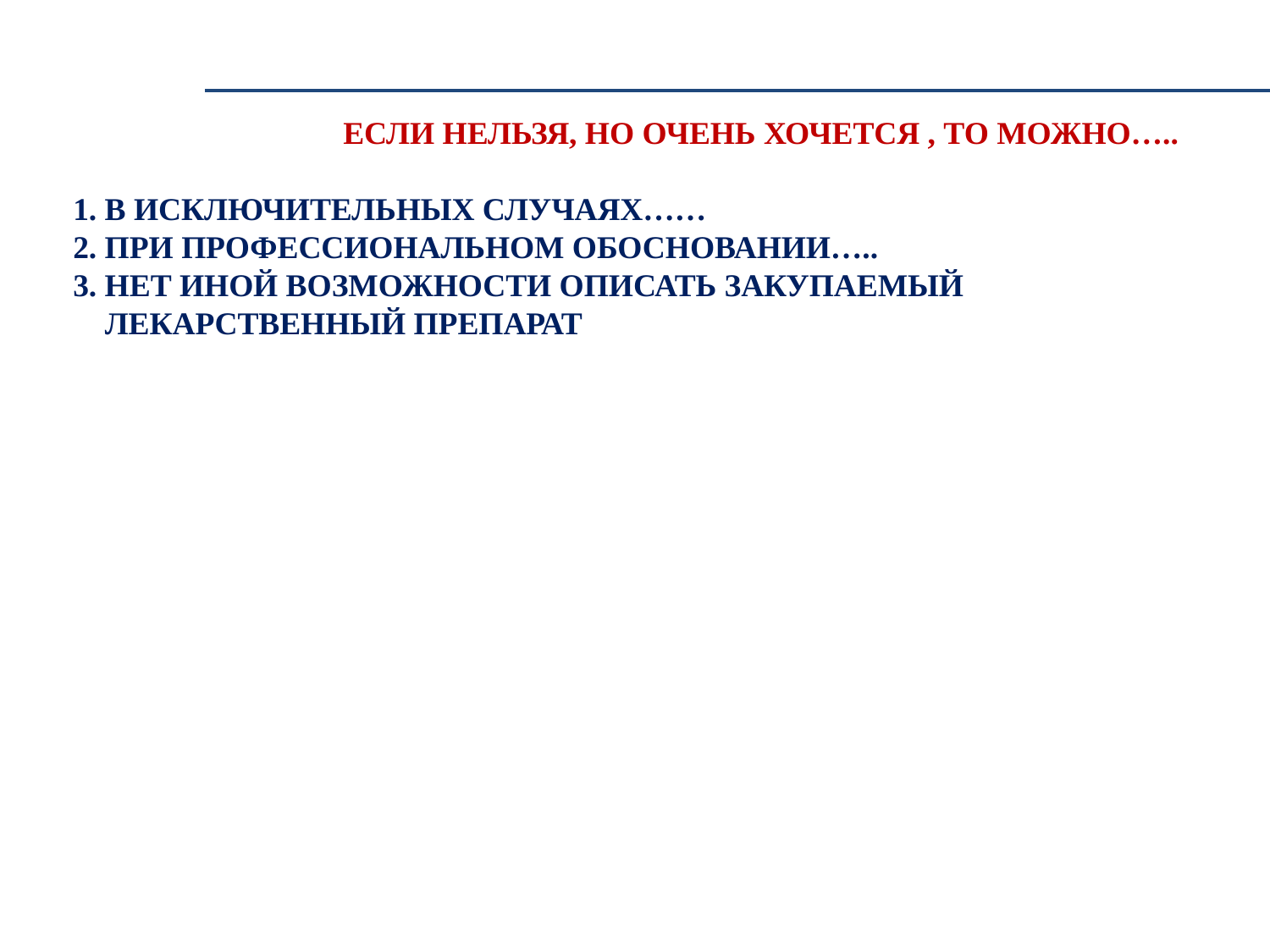

ЕСЛИ НЕЛЬЗЯ, НО ОЧЕНЬ ХОЧЕТСЯ , ТО МОЖНО…..

       1. В ИСКЛЮЧИТЕЛЬНЫХ СЛУЧАЯХ……
       2. ПРИ ПРОФЕССИОНАЛЬНОМ ОБОСНОВАНИИ…..
       3. НЕТ ИНОЙ ВОЗМОЖНОСТИ ОПИСАТЬ ЗАКУПАЕМЫЙ
           ЛЕКАРСТВЕННЫЙ ПРЕПАРАТ